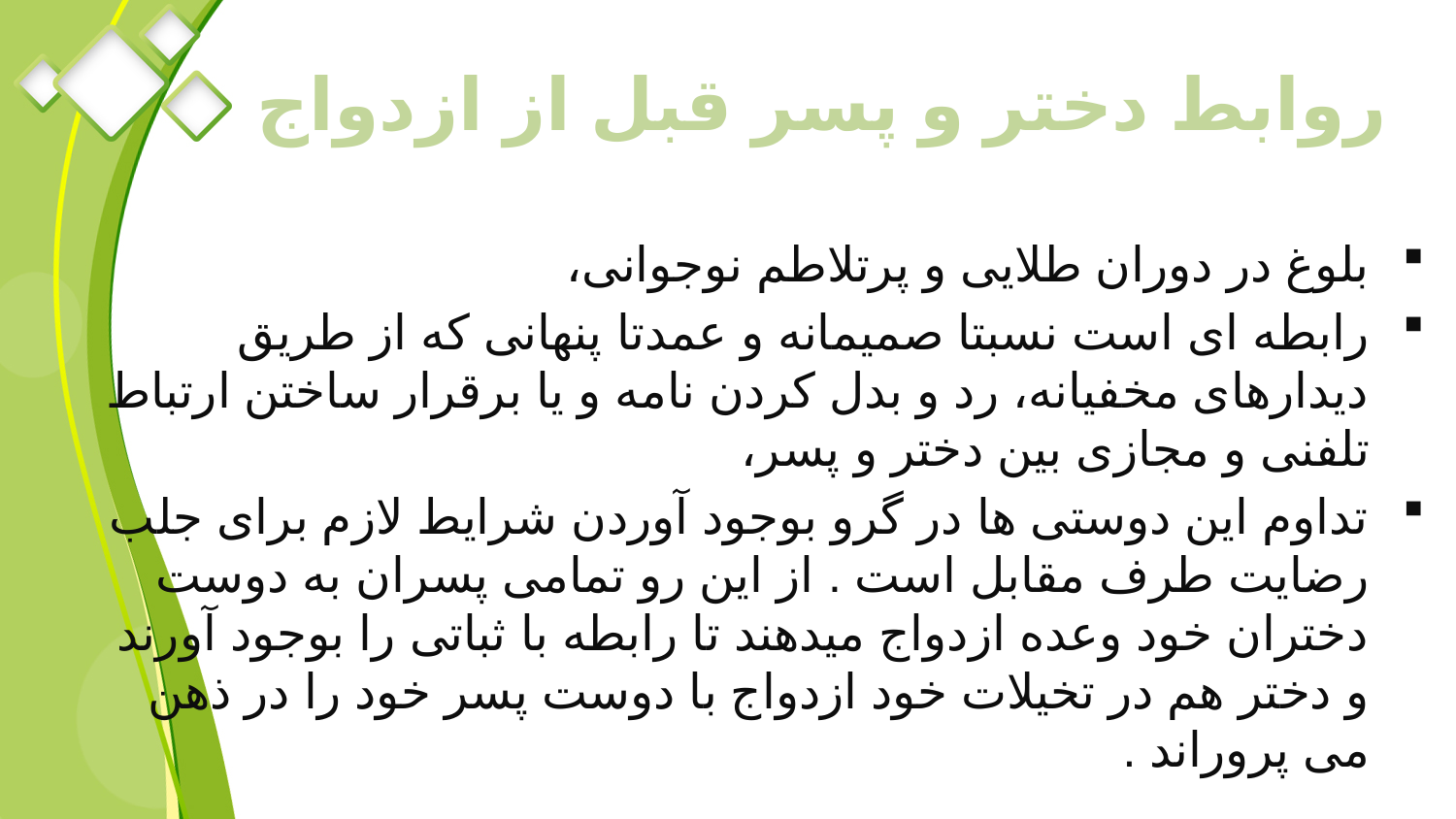

# روابط دختر و پسر قبل از ازدواج
بلوغ در دوران طلایی و پرتلاطم نوجوانی،
رابطه ای است نسبتا صمیمانه و عمدتا پنهانی که از طریق دیدارهای مخفیانه، رد و بدل کردن نامه و یا برقرار ساختن ارتباط تلفنی و مجازی بین دختر و پسر،
تداوم این دوستی ها در گرو بوجود آوردن شرایط لازم برای جلب رضایت طرف مقابل است . از این رو تمامی پسران به دوست دختران خود وعده ازدواج میدهند تا رابطه با ثباتی را بوجود آورند و دختر هم در تخیلات خود ازدواج با دوست پسر خود را در ذهن می پروراند .